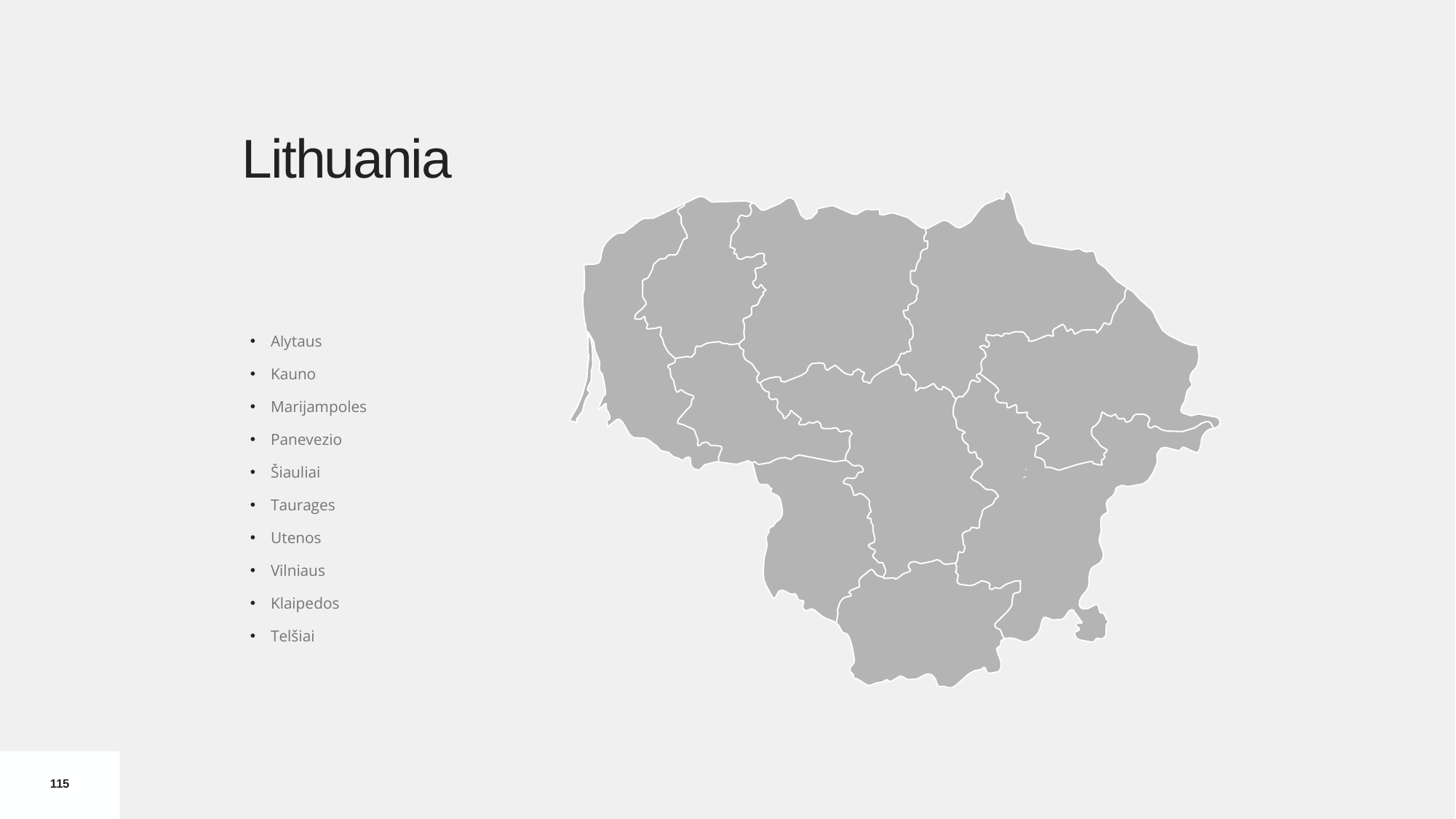

# Lithuania

Alytaus
Kauno
Marijampoles
Panevezio
Šiauliai
Taurages
Utenos
Vilniaus
Klaipedos
Telšiai